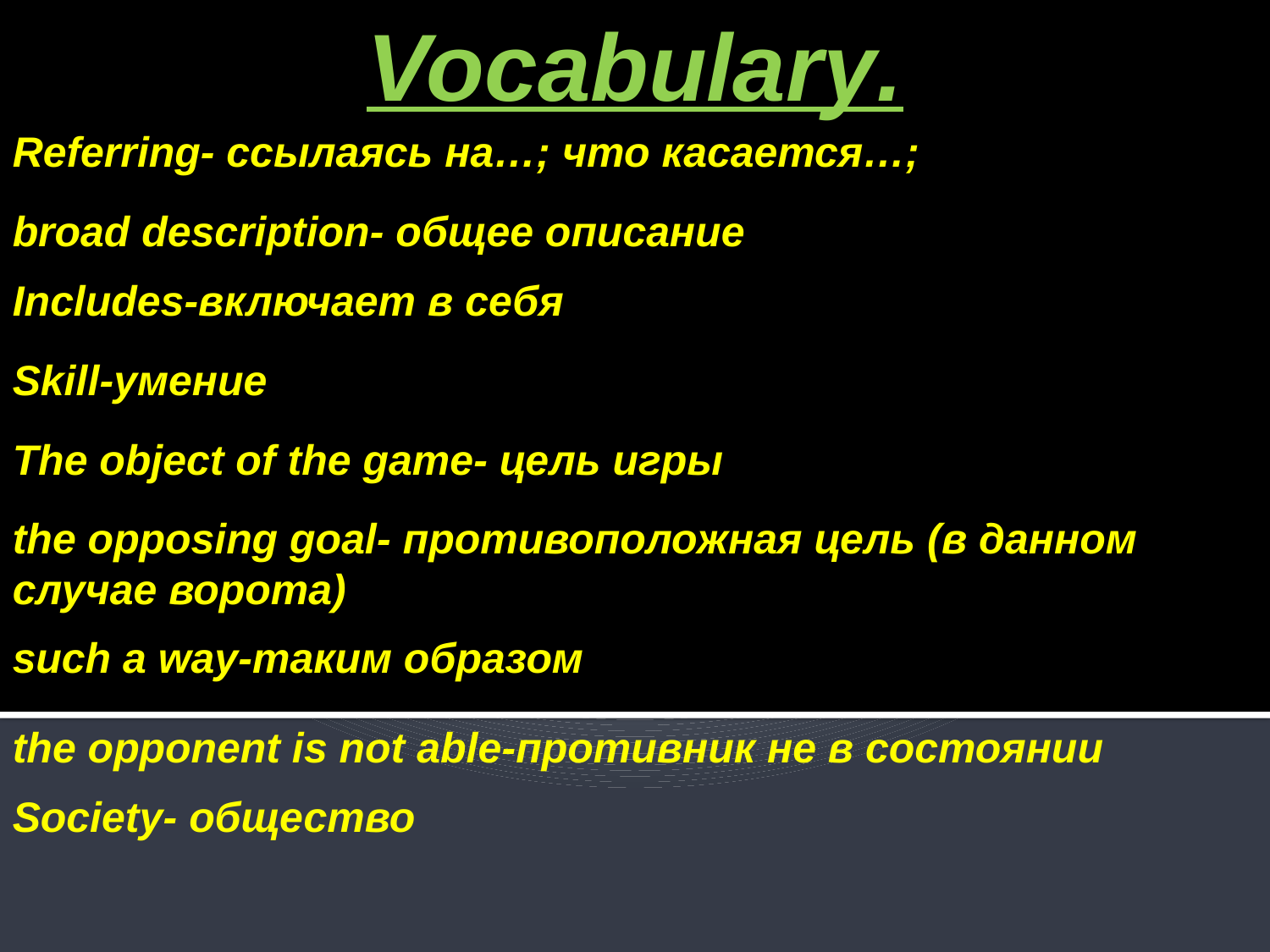

Vocabulary.
Referring- ссылаясь на…; что касается…;
broad description- общее описание
Includes-включает в себя
Skill-умение
The object of the game- цель игры
the opposing goal- противоположная цель (в данном случае ворота)
such a way-таким образом
the opponent is not able-противник не в состоянии
Society- общество